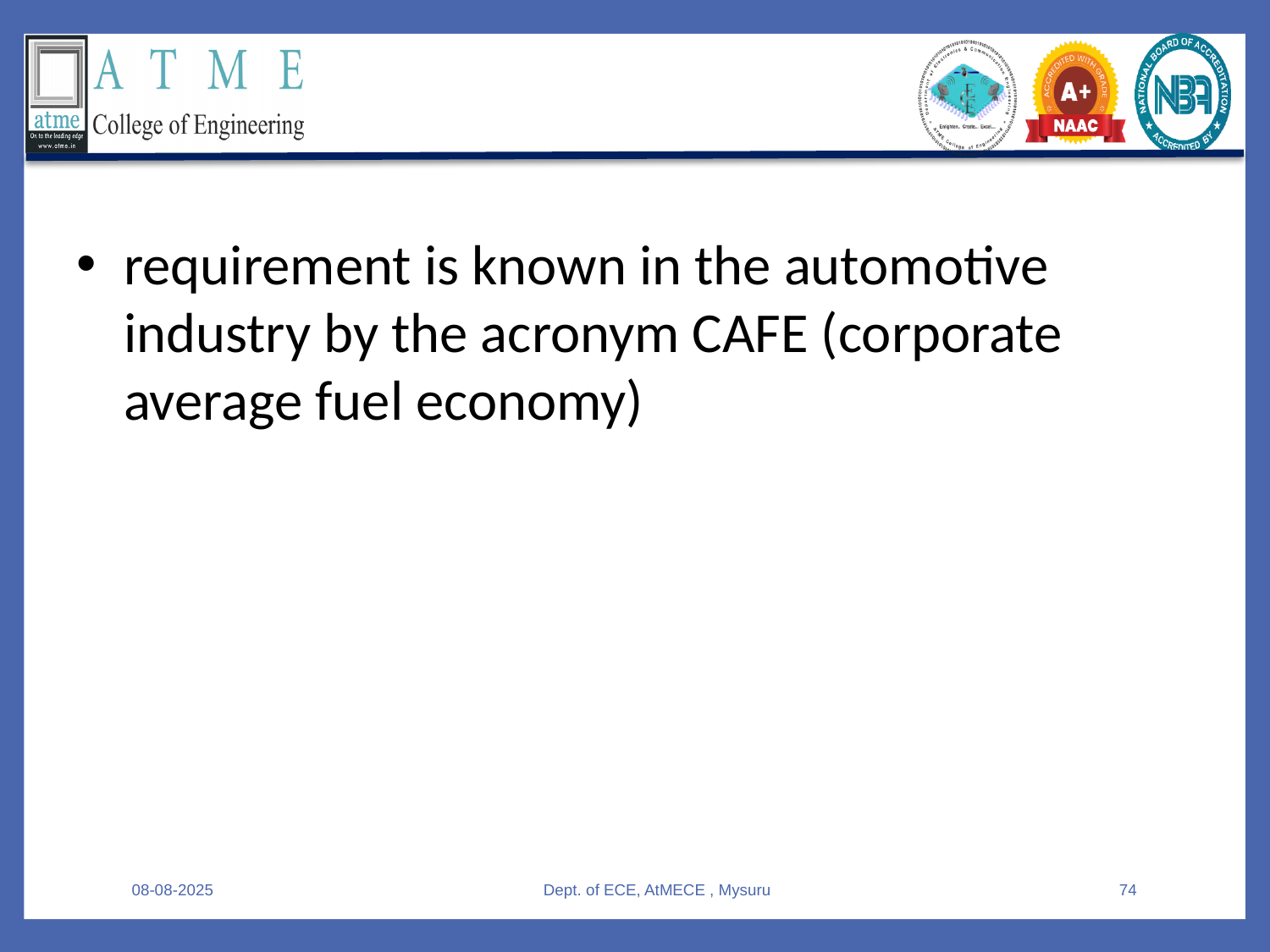

requirement is known in the automotive industry by the acronym CAFE (corporate average fuel economy)
08-08-2025
Dept. of ECE, AtMECE , Mysuru
74